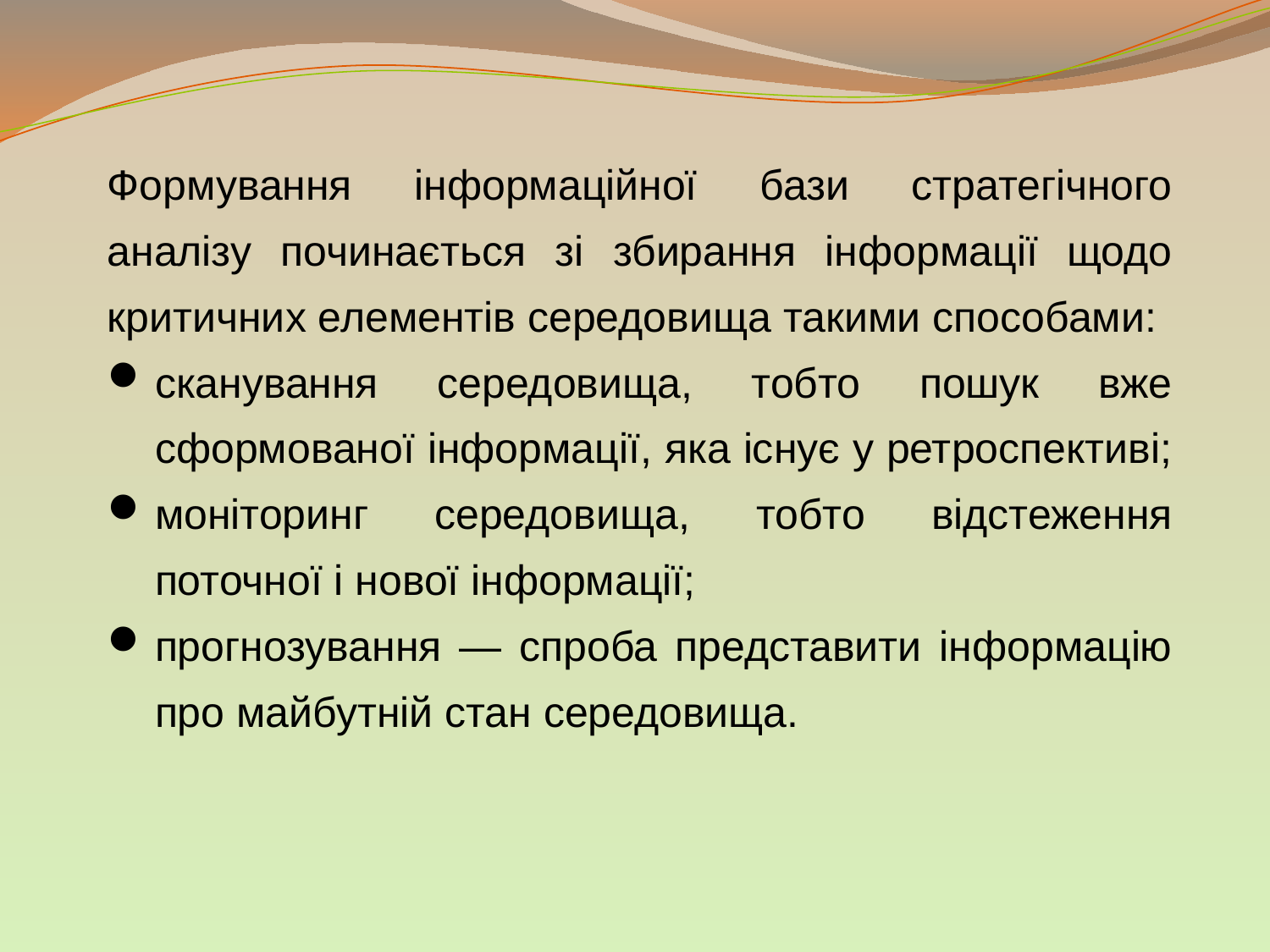

Формування інформаційної бази стратегічного аналізу починається зі збирання інформації щодо критичних елементів середо­вища такими способами:
сканування середовища, тобто пошук вже сформованої інформації, яка існує у ретроспективі;
моніторинг середовища, тобто відстеження поточної і нової інформації;
прогнозування — спроба представити інформацію про майбутній стан середовища.